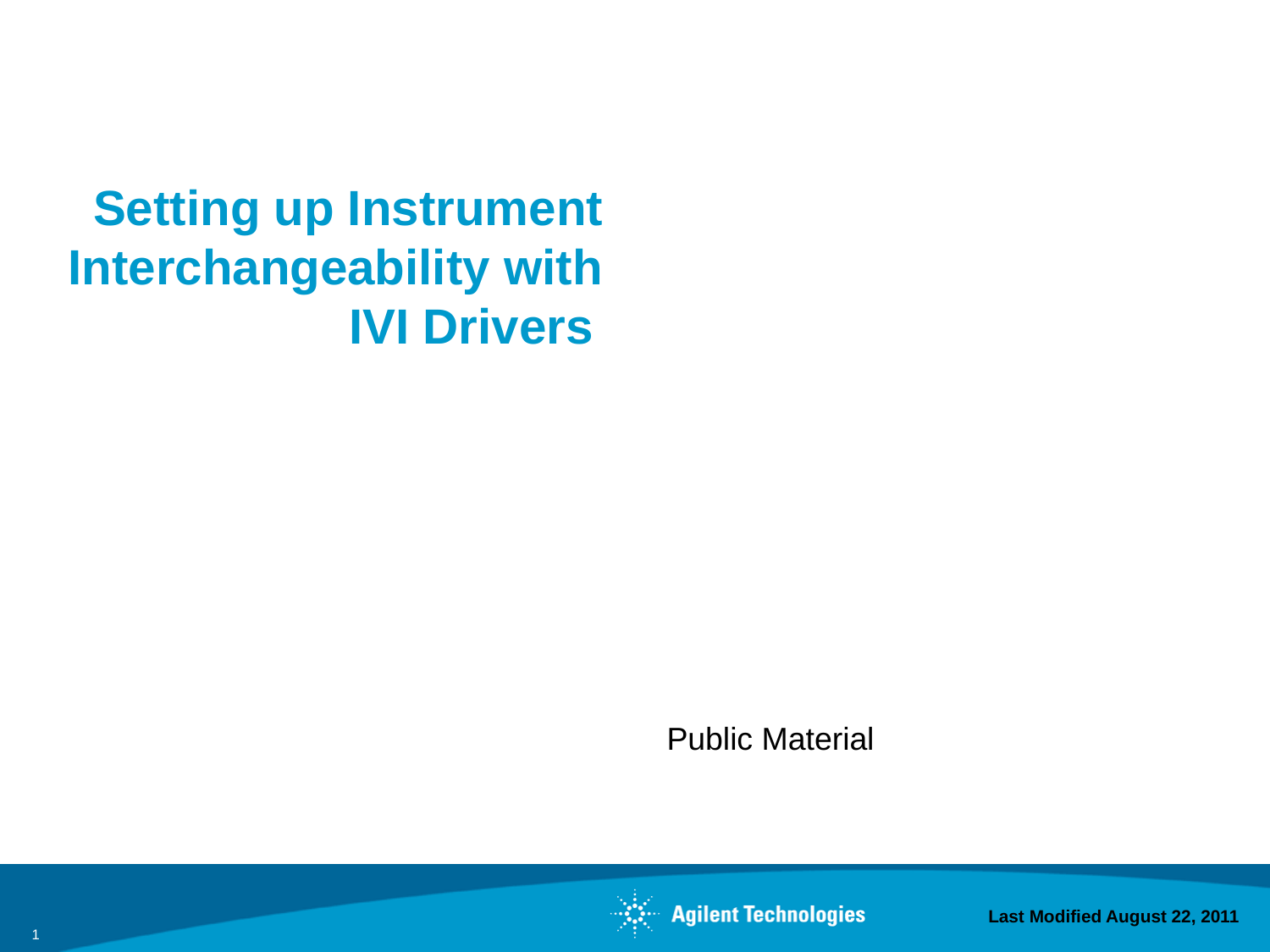

# Setting up Instrument Interchangeability with IVI Drivers

Public Material

Last Modified August 22, 2011
1